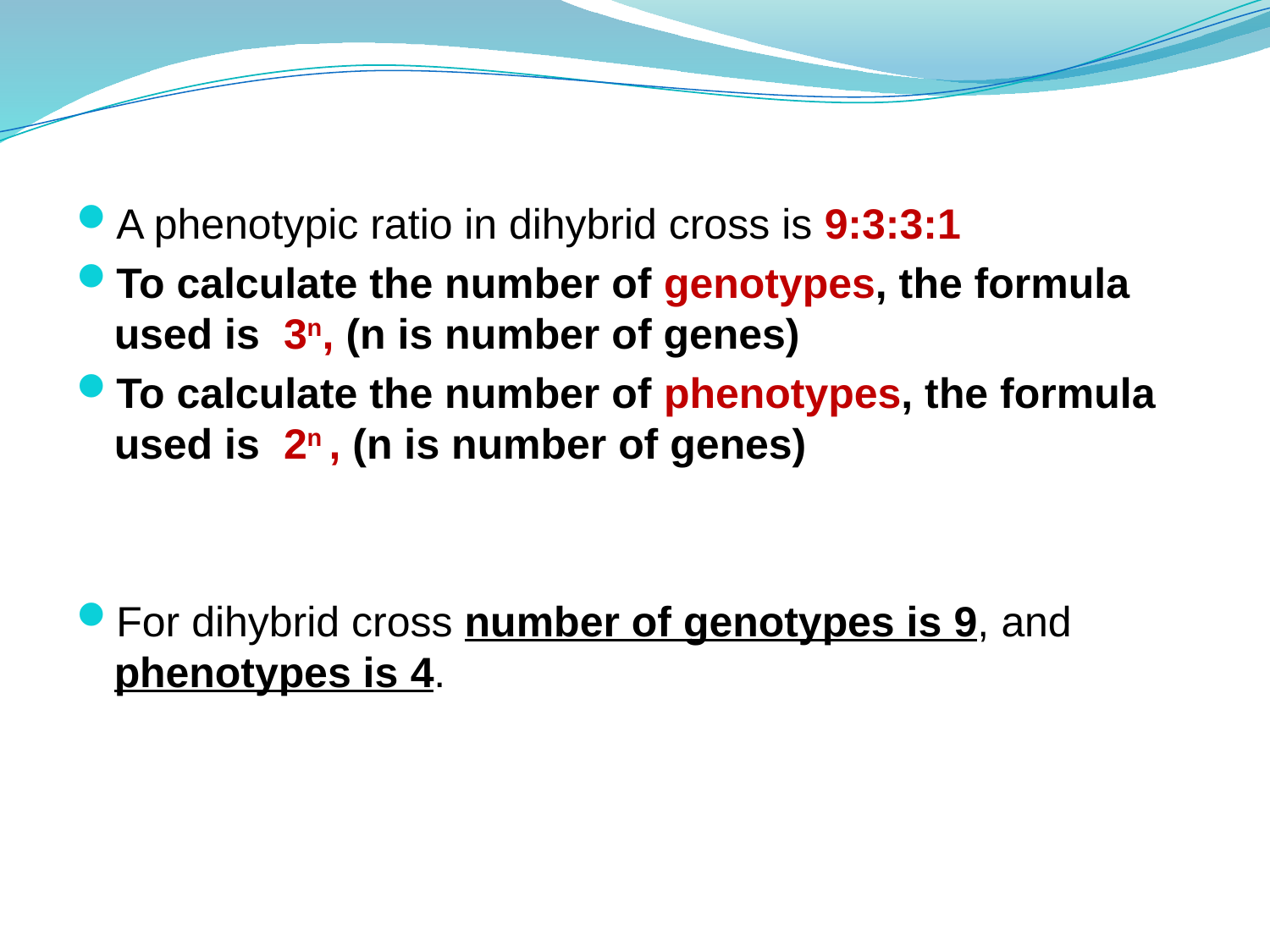

A phenotypic ratio in dihybrid cross is 9:3:3:1
To calculate the number of genotypes, the formula used is  3n, (n is number of genes)
To calculate the number of phenotypes, the formula used is  2n , (n is number of genes)

For dihybrid cross number of genotypes is 9, and phenotypes is 4.